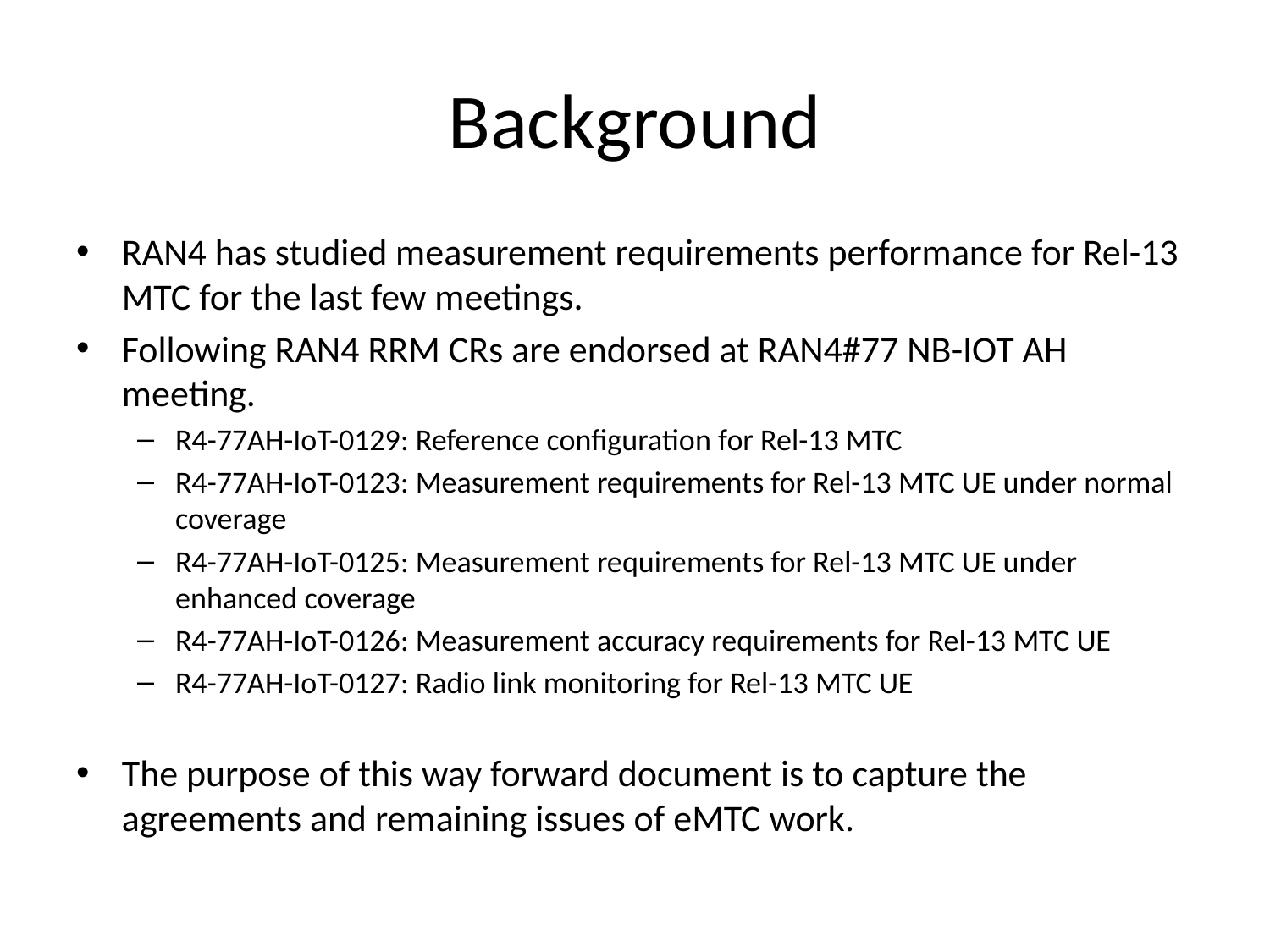

# Background
RAN4 has studied measurement requirements performance for Rel-13 MTC for the last few meetings.
Following RAN4 RRM CRs are endorsed at RAN4#77 NB-IOT AH meeting.
R4-77AH-IoT-0129: Reference configuration for Rel-13 MTC
R4-77AH-IoT-0123: Measurement requirements for Rel-13 MTC UE under normal coverage
R4-77AH-IoT-0125: Measurement requirements for Rel-13 MTC UE under enhanced coverage
R4-77AH-IoT-0126: Measurement accuracy requirements for Rel-13 MTC UE
R4-77AH-IoT-0127: Radio link monitoring for Rel-13 MTC UE

The purpose of this way forward document is to capture the agreements and remaining issues of eMTC work.